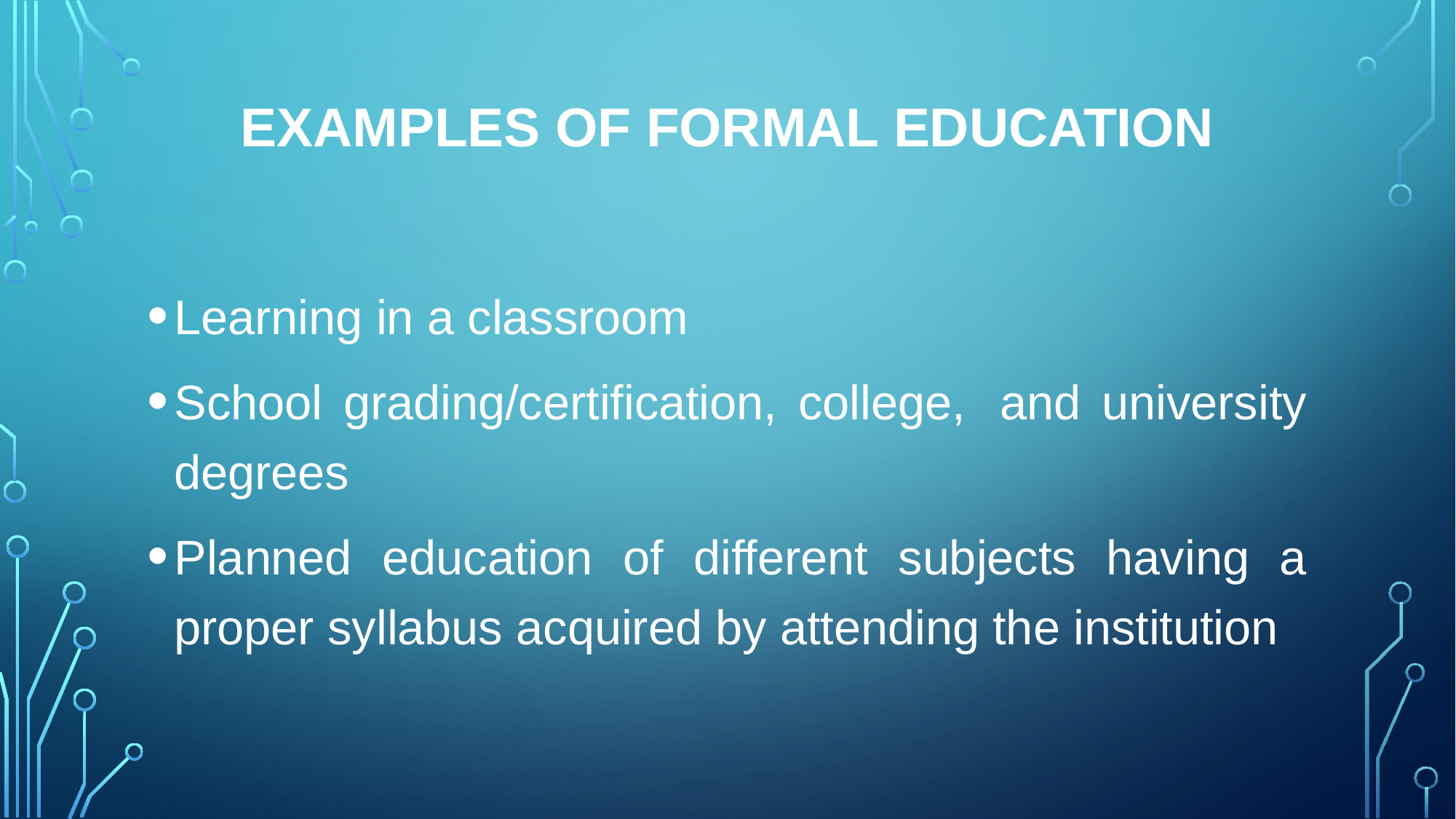

# Examples of Formal Education
Learning in a classroom
School grading/certification, college,  and university degrees
Planned education of different subjects having a proper syllabus acquired by attending the institution